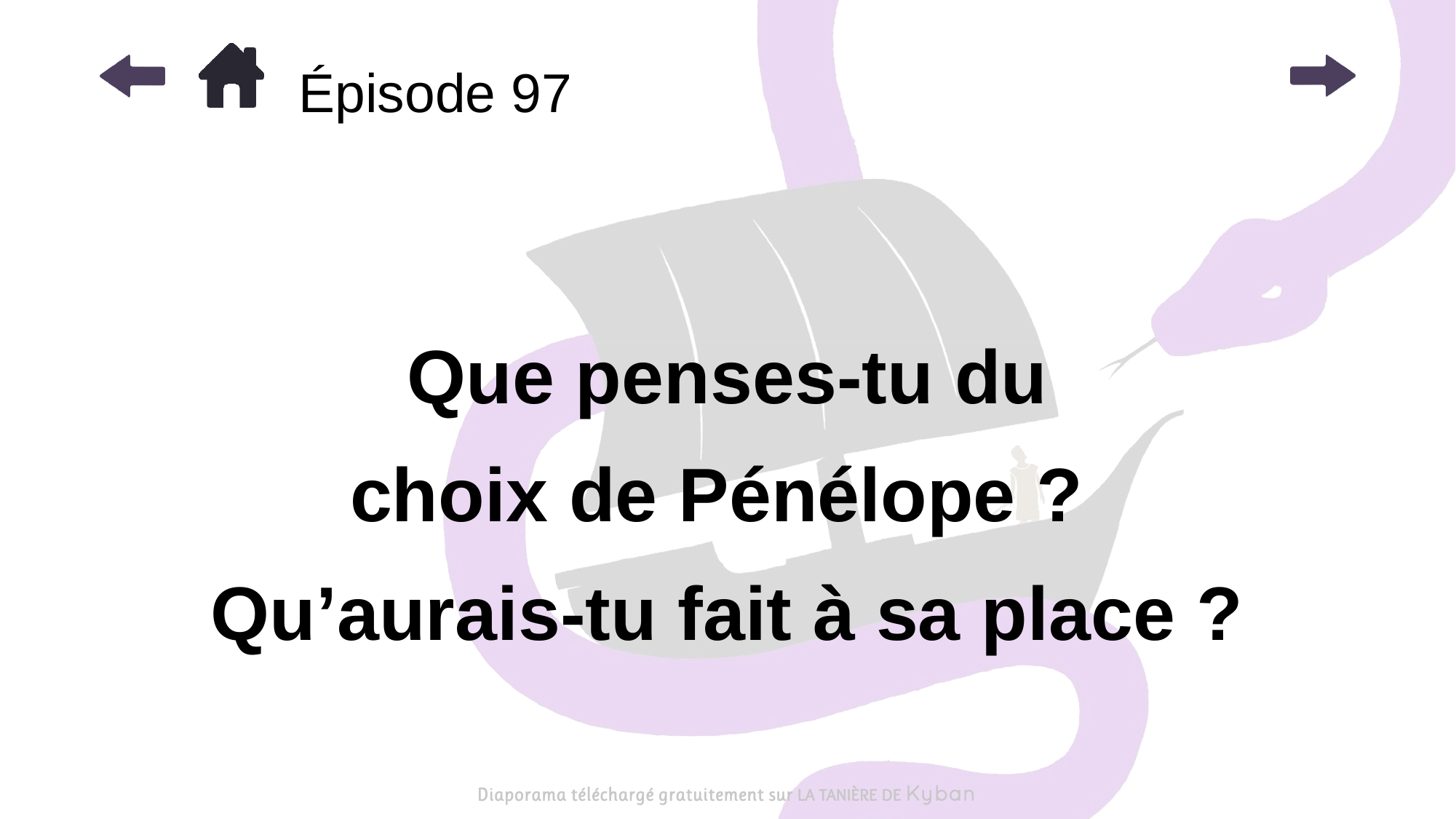

# Épisode 97
Que penses-tu du
choix de Pénélope ?
Qu’aurais-tu fait à sa place ?